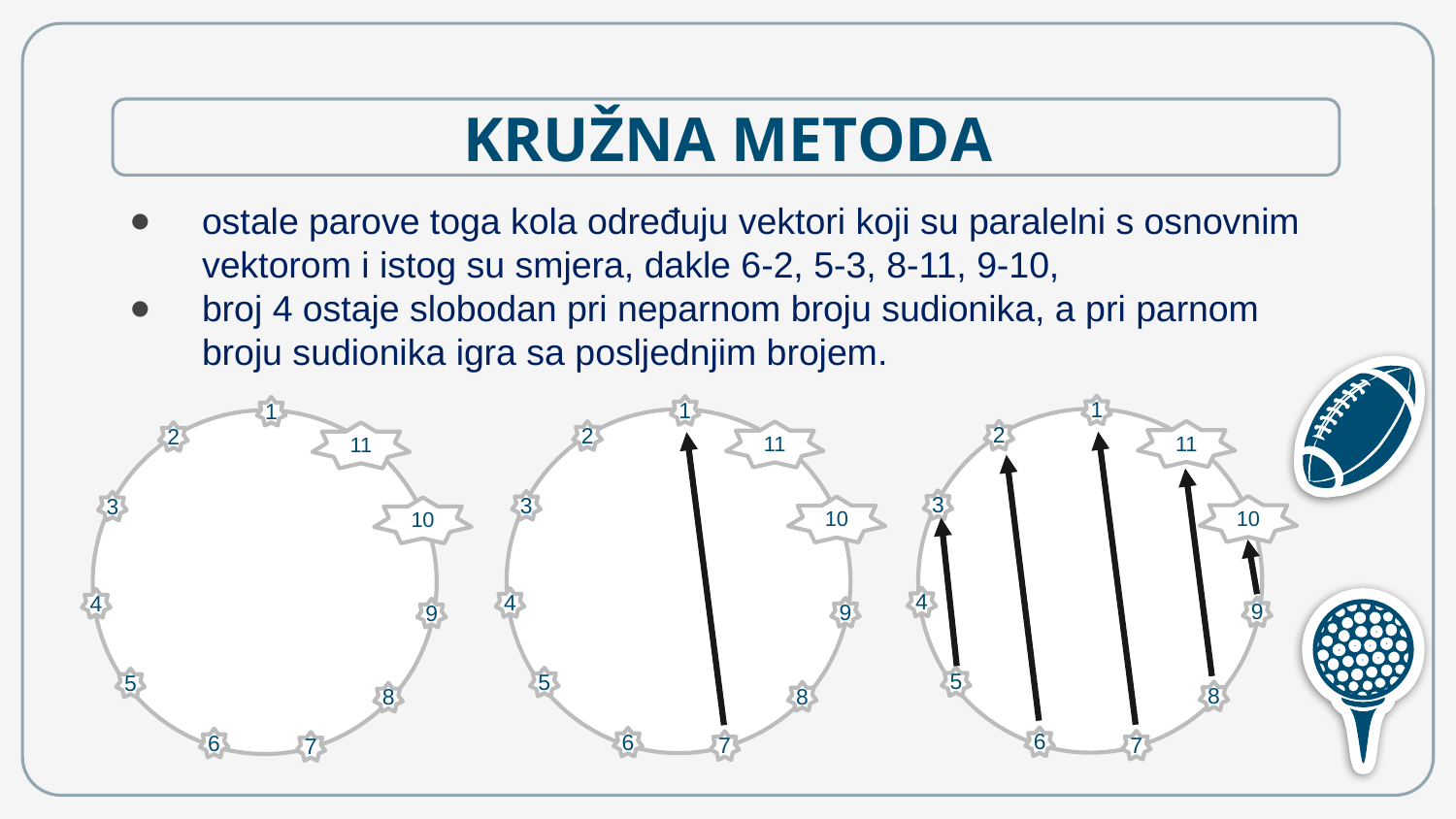

# KRUŽNA METODA

ostale parove toga kola određuju vektori koji su paralelni s osnovnim vektorom i istog su smjera, dakle 6-2, 5-3, 8-11, 9-10,
broj 4 ostaje slobodan pri neparnom broju sudionika, a pri parnom broju sudionika igra sa posljednjim brojem.

1
1
1

2
11
2
11
2
11
3
3
3
10
10
10
4
4

4
9
9
9
5
5
5
8
8
8
6
6
6
7
7
7